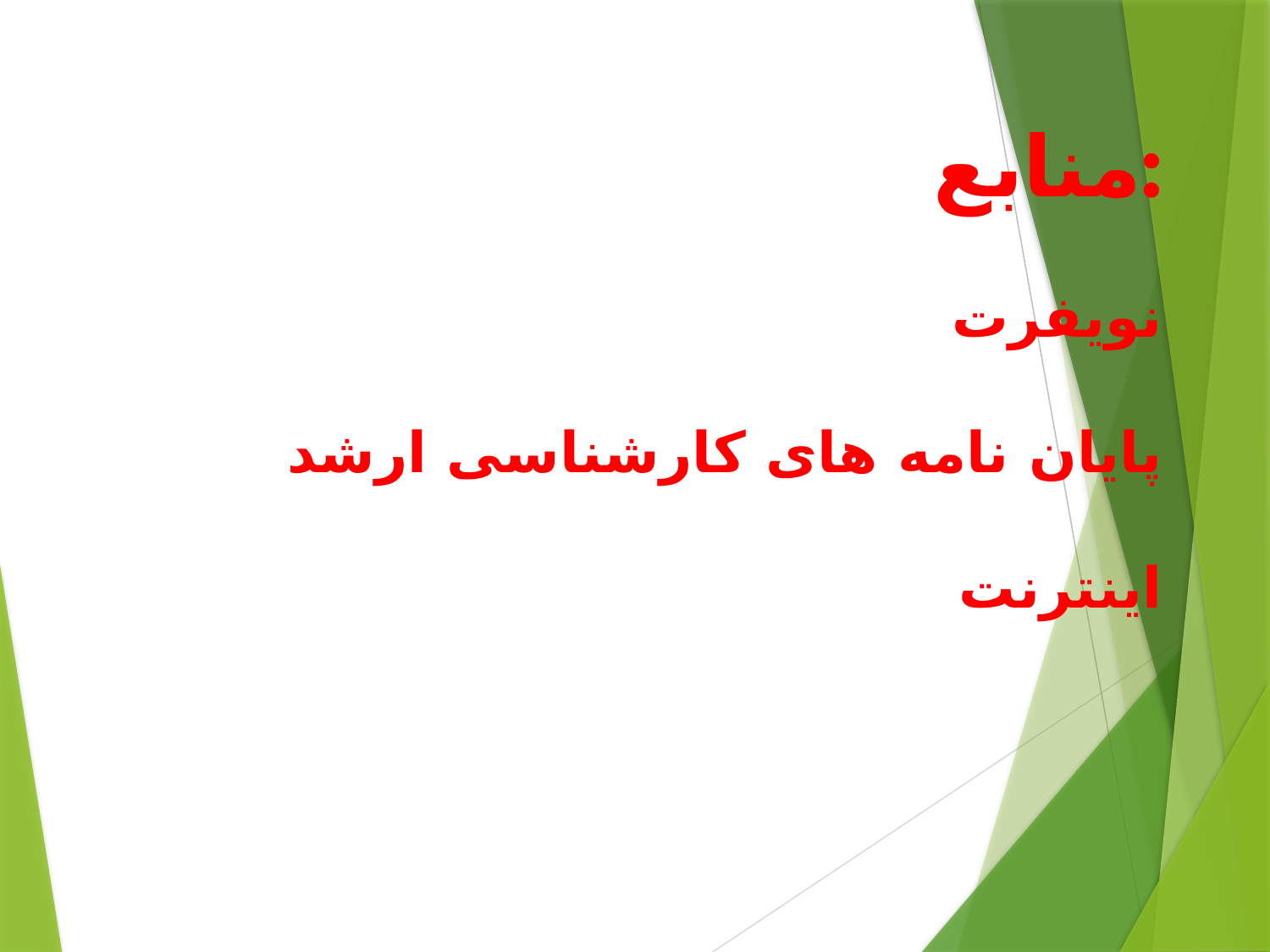

منابع:

نویفرت

پایان نامه های کارشناسی ارشد

اینترنت